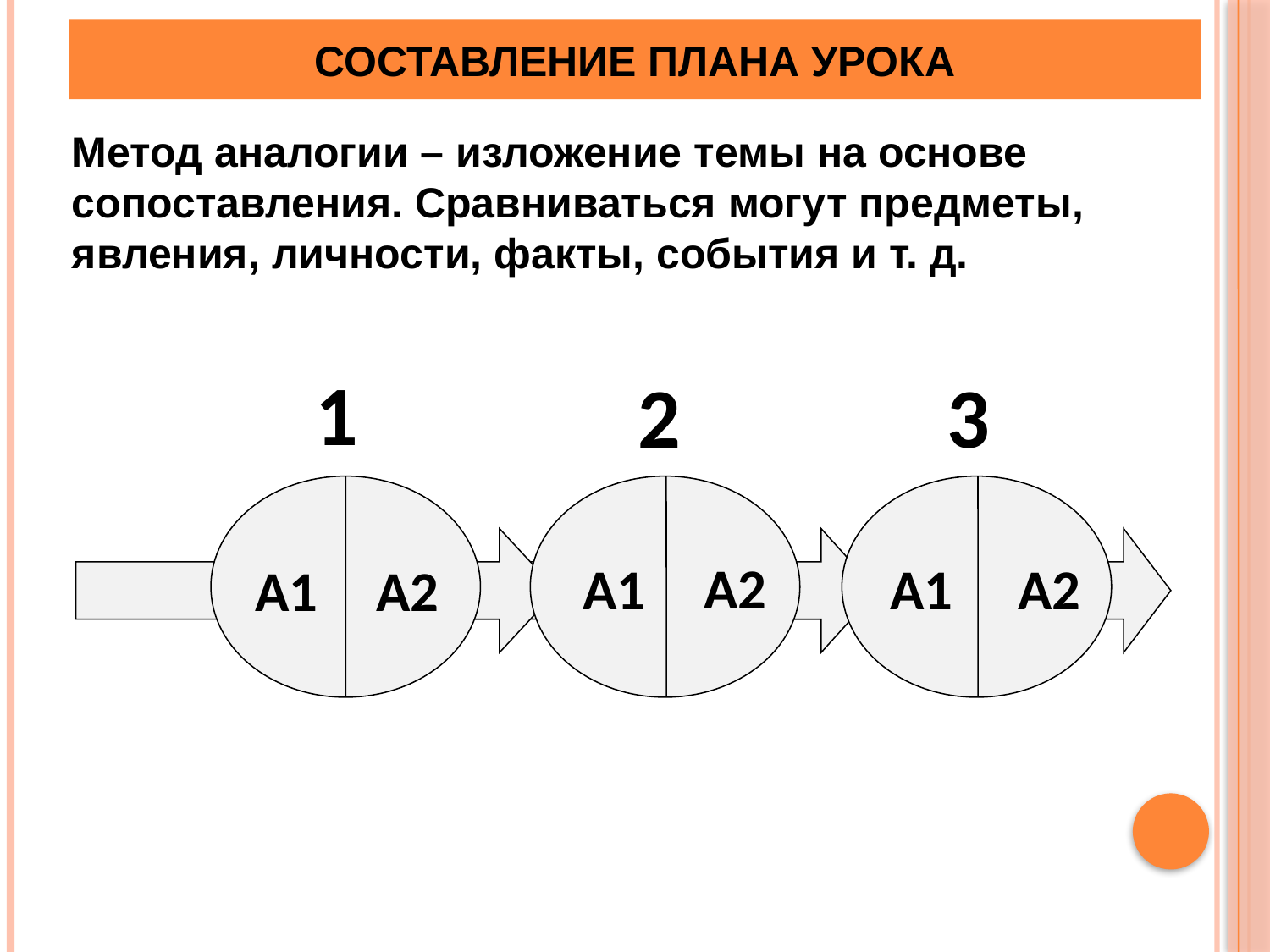

СОСТАВЛЕНИЕ ПЛАНА УРОКА
Метод аналогии – изложение темы на основе сопоставления. Сравниваться могут предметы, явления, личности, факты, события и т. д.

1
2
3

А2
А1
А1
А2
А1
А2